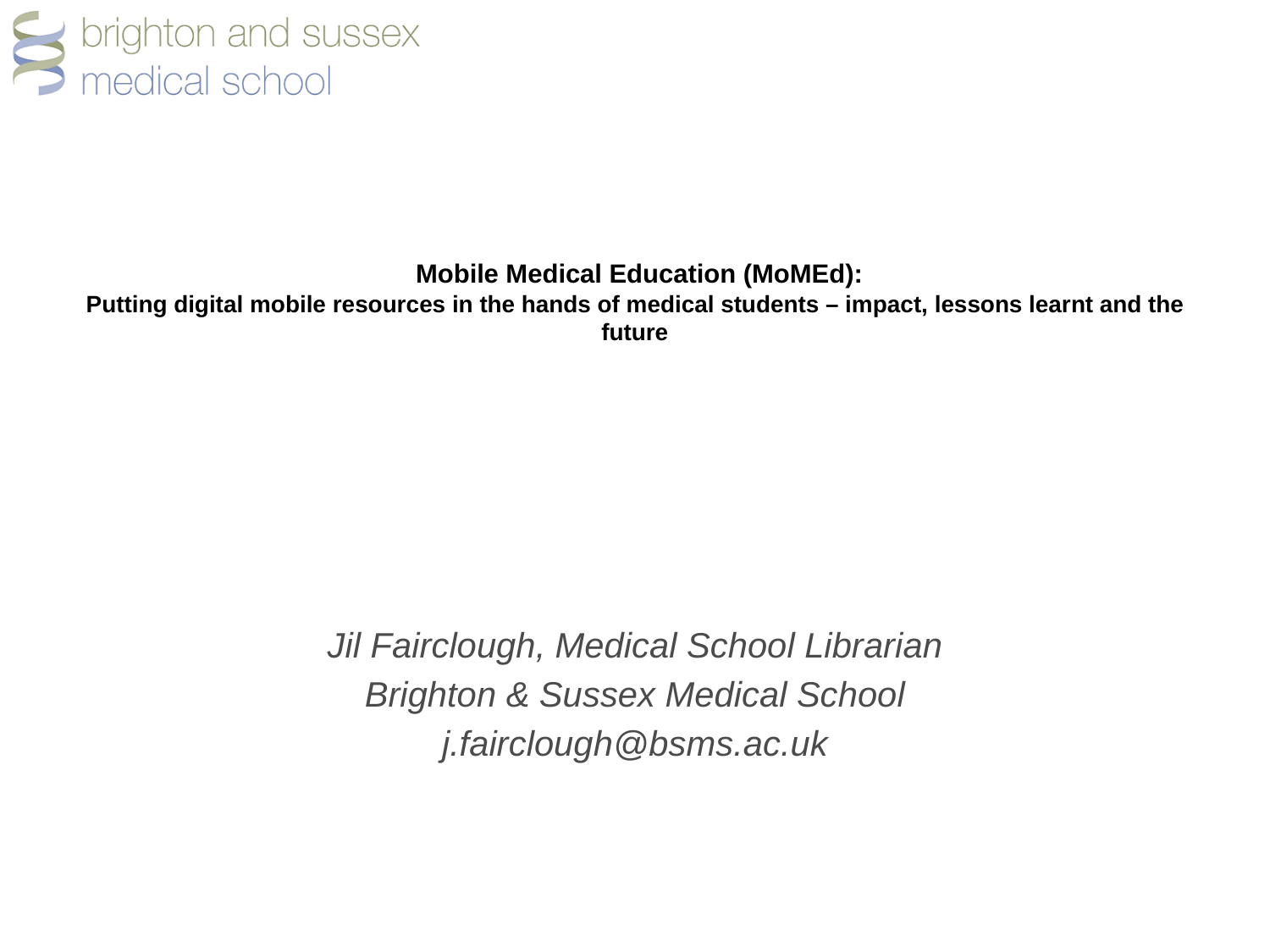

# Mobile Medical Education (MoMEd): Putting digital mobile resources in the hands of medical students – impact, lessons learnt and the future
Jil Fairclough, Medical School Librarian
Brighton & Sussex Medical School
j.fairclough@bsms.ac.uk